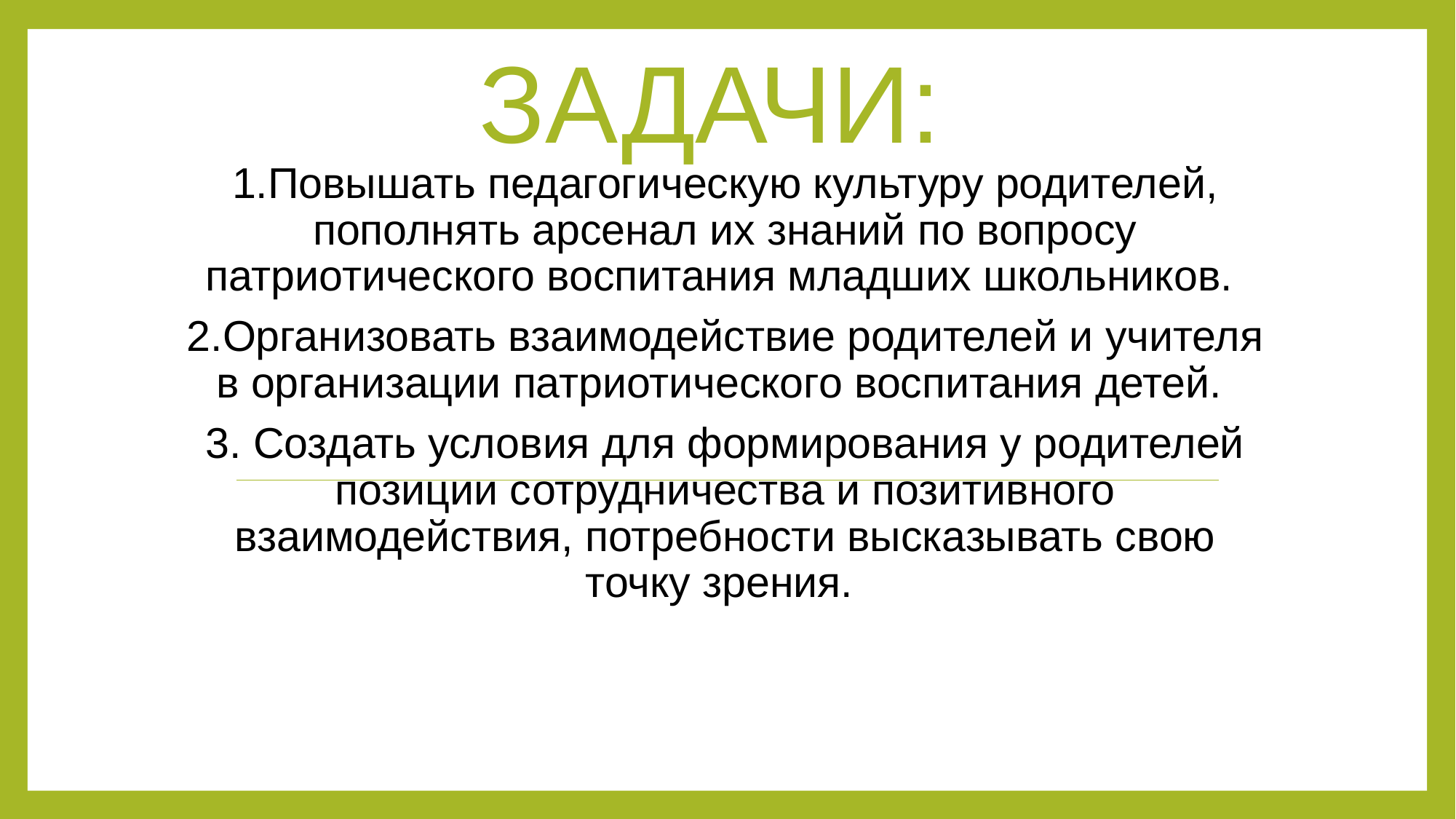

# Задачи:
1.Повышать педагогическую культуру родителей, пополнять арсенал их знаний по вопросу патриотического воспитания младших школьников.
2.Организовать взаимодействие родителей и учителя в организации патриотического воспитания детей.
3. Создать условия для формирования у родителей позиции сотрудничества и позитивного взаимодействия, потребности высказывать свою точку зрения.